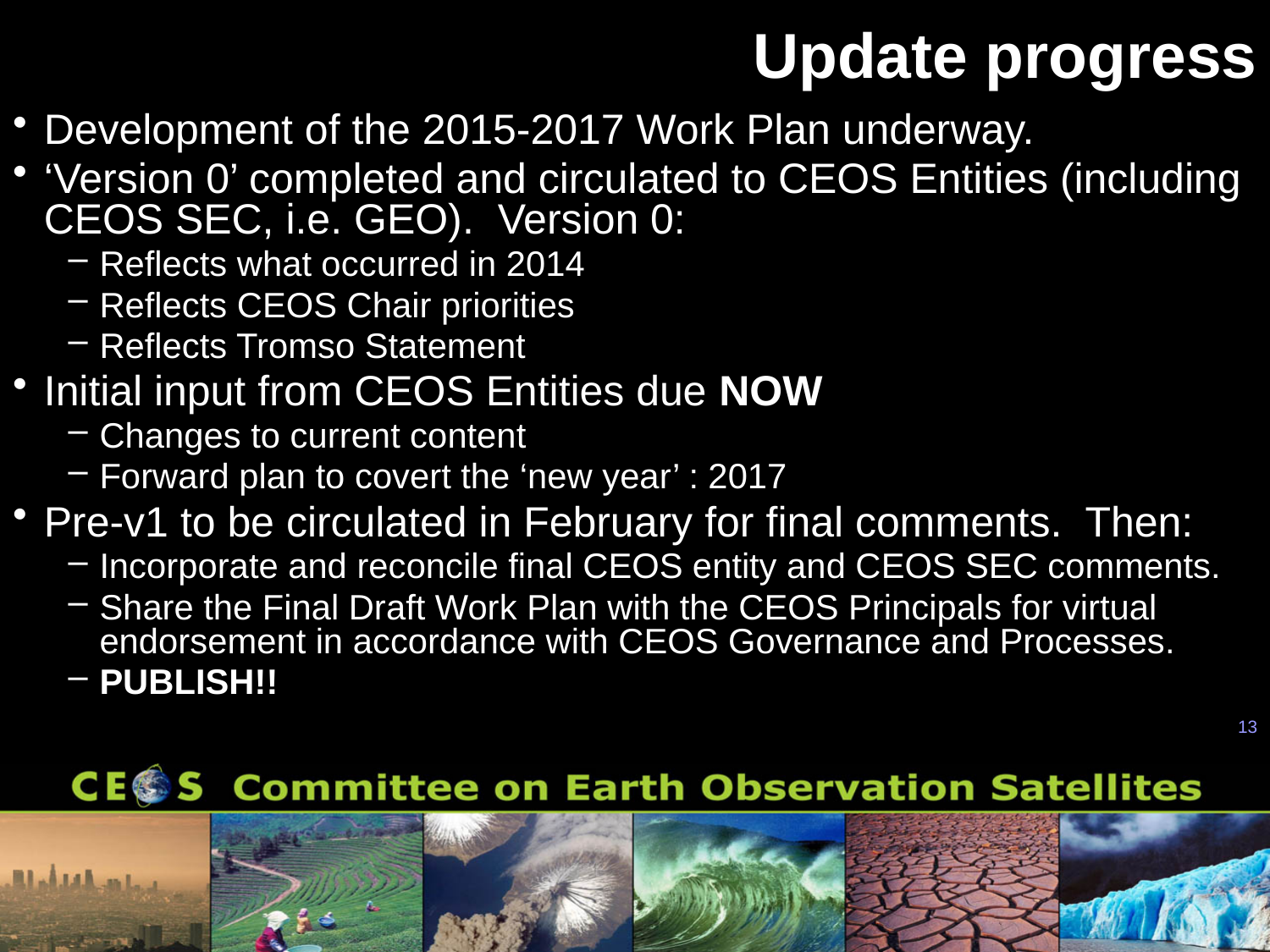

Update progress
Development of the 2015-2017 Work Plan underway.
‘Version 0’ completed and circulated to CEOS Entities (including CEOS SEC, i.e. GEO).  Version 0:
Reflects what occurred in 2014
Reflects CEOS Chair priorities
Reflects Tromso Statement
Initial input from CEOS Entities due NOW
Changes to current content
Forward plan to covert the ‘new year’ : 2017
Pre-v1 to be circulated in February for final comments.  Then:
Incorporate and reconcile final CEOS entity and CEOS SEC comments.
Share the Final Draft Work Plan with the CEOS Principals for virtual endorsement in accordance with CEOS Governance and Processes.
PUBLISH!!

13